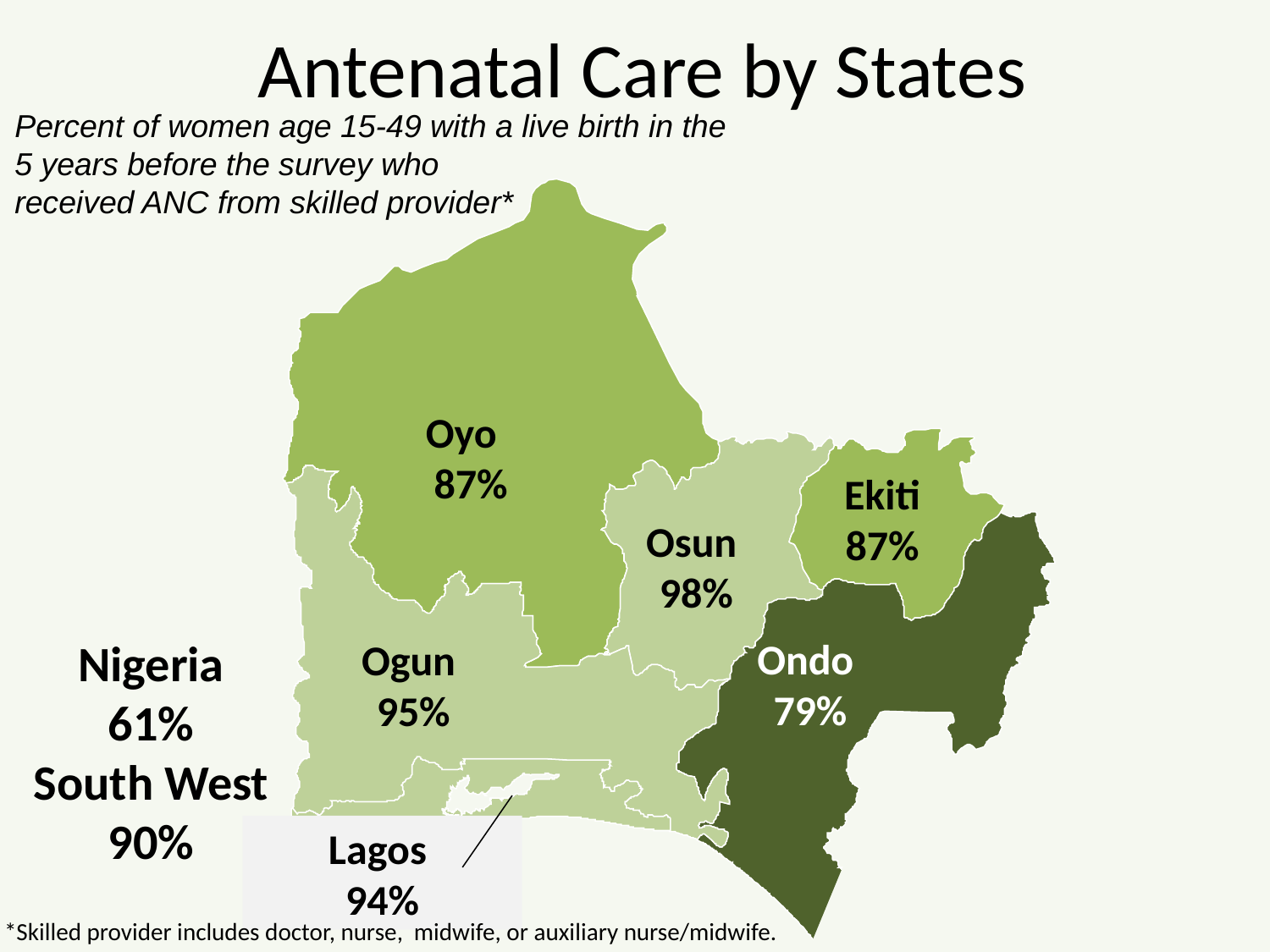

# Antenatal Care by States
Percent of women age 15-49 with a live birth in the
5 years before the survey who
received ANC from skilled provider*

Oyo
87%
Ekiti 87%
Osun
98%
Nigeria
61%
South West
90%
Ondo
79%
Ogun
95%
Lagos
94%
*Skilled provider includes doctor, nurse,  midwife, or auxiliary nurse/midwife.